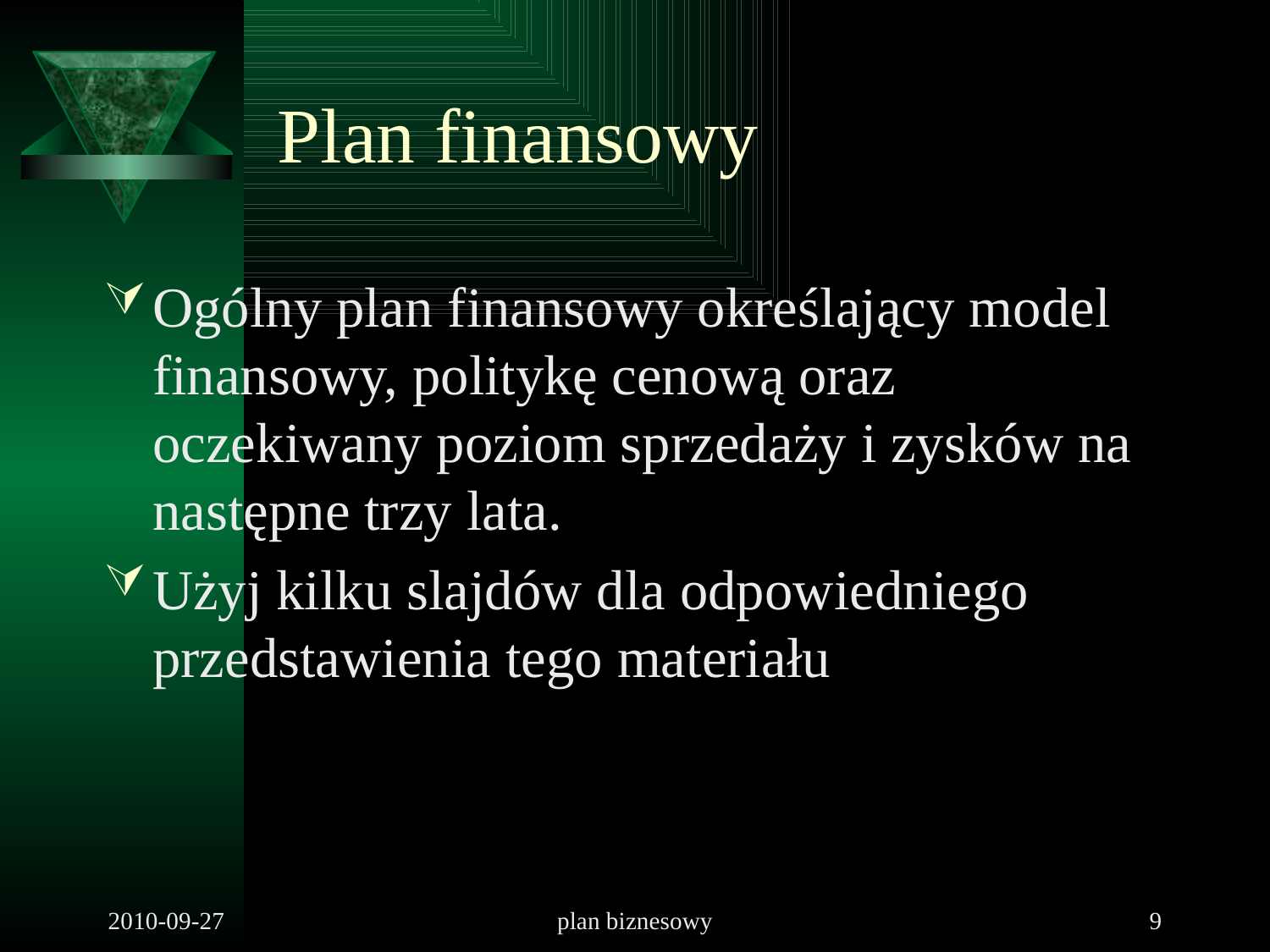

# Plan finansowy
Ogólny plan finansowy określający model finansowy, politykę cenową oraz oczekiwany poziom sprzedaży i zysków na następne trzy lata.
Użyj kilku slajdów dla odpowiedniego przedstawienia tego materiału
2010-09-27
plan biznesowy
9